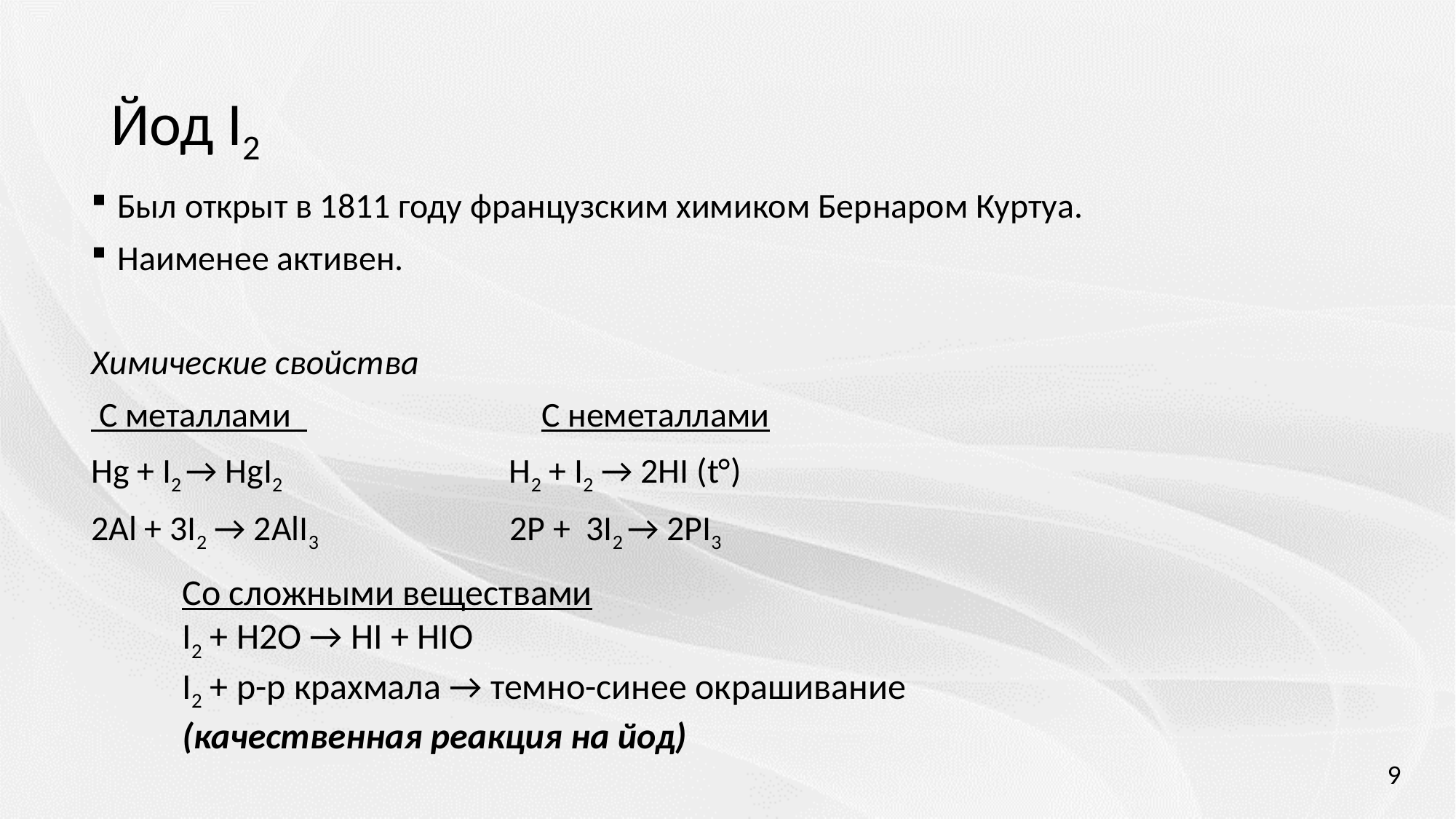

# Йод I2
Был открыт в 1811 году французским химиком Бернаром Куртуа.
Наименее активен.

Химические свойства
 С металлами                                С неметаллами
Hg + I2 → HgI2                                               H2 + I2 → 2HI (t°)
2Al + 3I2 → 2AlI3                                          2P +  3I2 → 2PI3

Со сложными веществами
I2 + H2O → HI + HIO
I2 + р-р крахмала → темно-синее окрашивание (качественная реакция на йод)
9